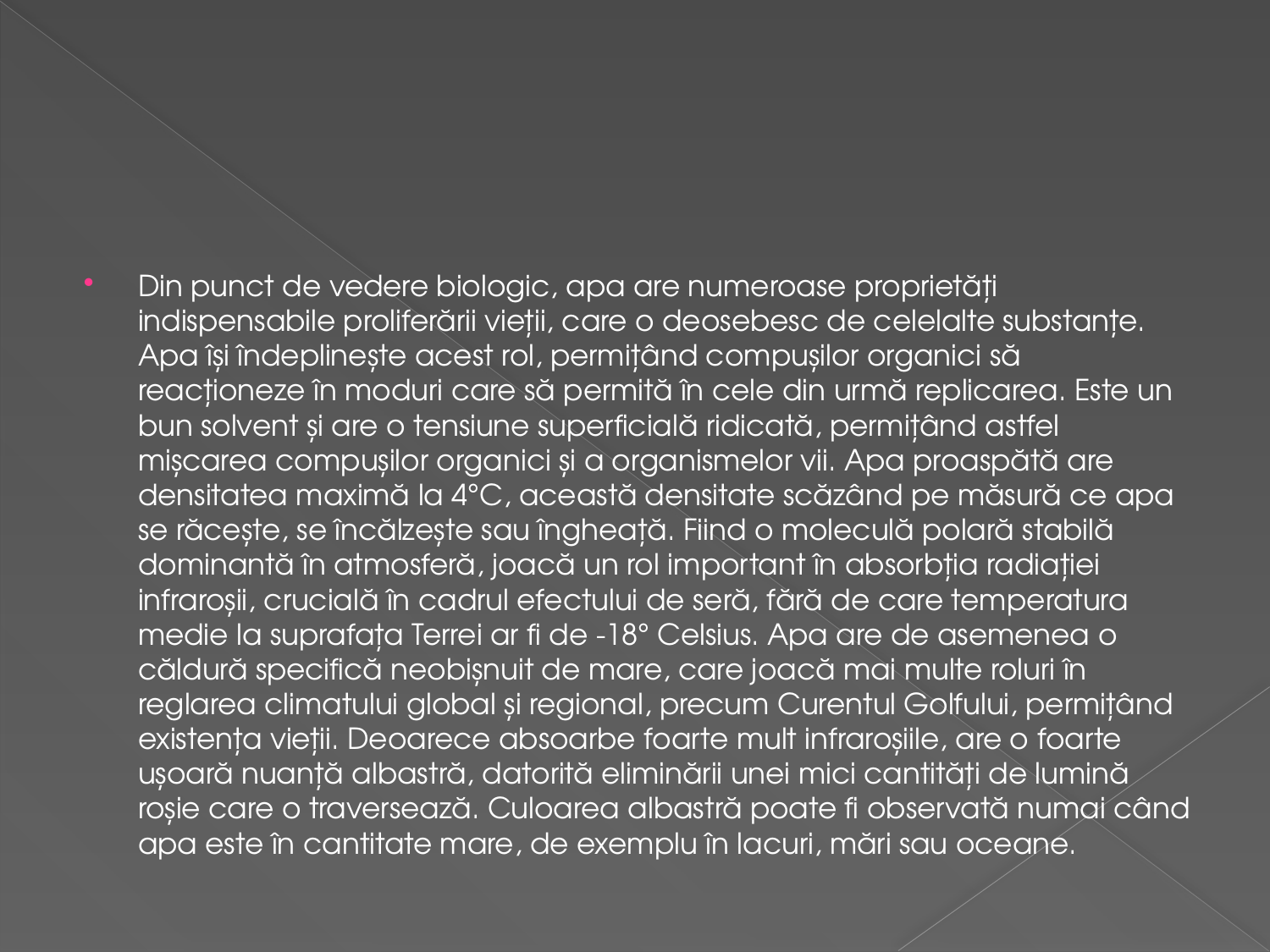

Din punct de vedere biologic, apa are numeroase proprietăți indispensabile proliferării vieții, care o deosebesc de celelalte substanțe. Apa își îndeplinește acest rol, permițând compușilor organici să reacționeze în moduri care să permită în cele din urmă replicarea. Este un bun solvent și are o tensiune superficială ridicată, permițând astfel mișcarea compușilor organici și a organismelor vii. Apa proaspătă are densitatea maximă la 4°C, această densitate scăzând pe măsură ce apa se răcește, se încălzește sau îngheață. Fiind o moleculă polară stabilă dominantă în atmosferă, joacă un rol important în absorbția radiației infraroșii, crucială în cadrul efectului de seră, fără de care temperatura medie la suprafața Terrei ar fi de -18° Celsius. Apa are de asemenea o căldură specifică neobișnuit de mare, care joacă mai multe roluri în reglarea climatului global și regional, precum Curentul Golfului, permițând existența vieții. Deoarece absoarbe foarte mult infraroșiile, are o foarte ușoară nuanță albastră, datorită eliminării unei mici cantități de lumină roșie care o traversează. Culoarea albastră poate fi observată numai când apa este în cantitate mare, de exemplu în lacuri, mări sau oceane.